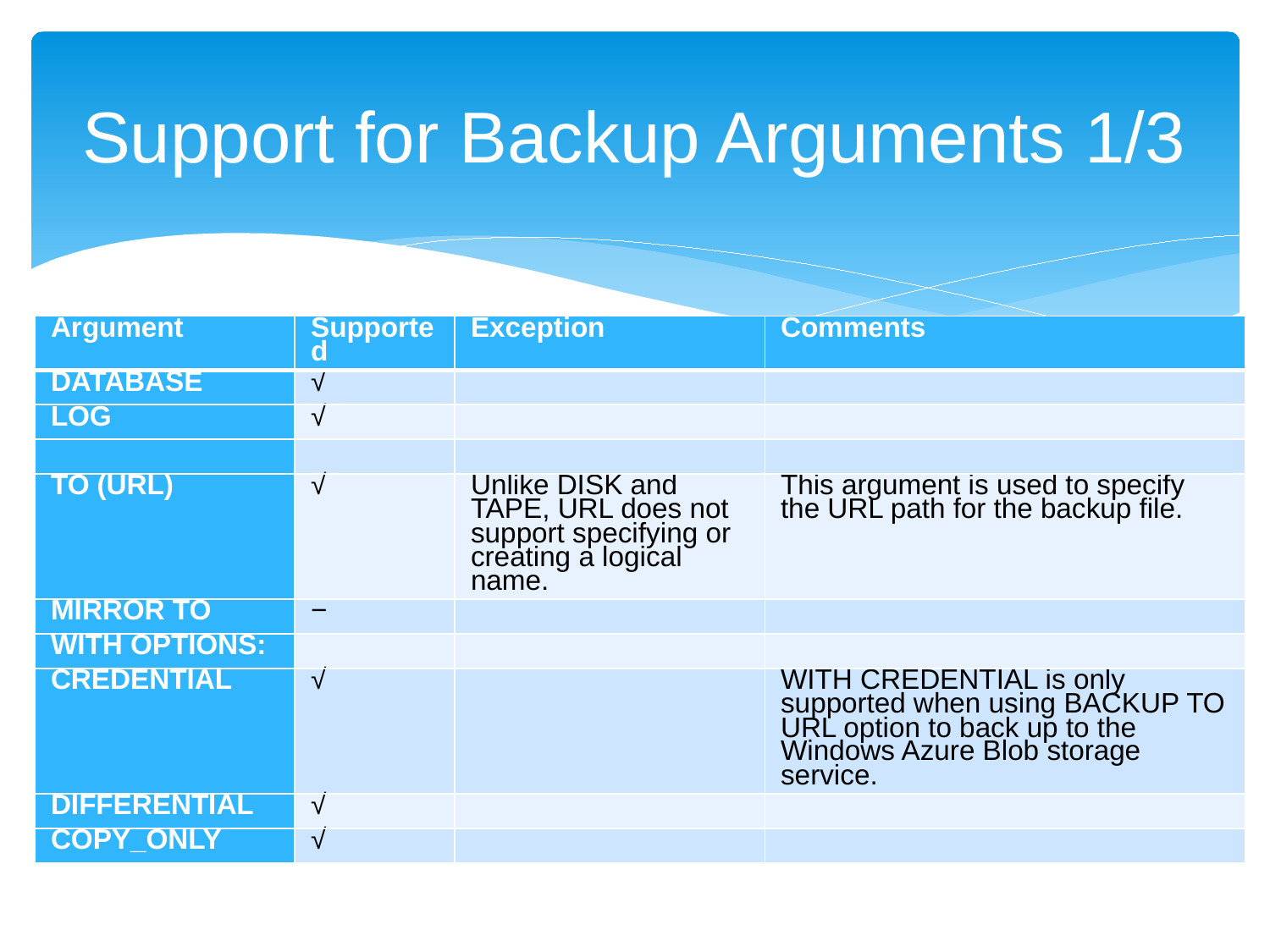

# Support for Backup Arguments 1/3
| Argument | Supported | Exception | Comments |
| --- | --- | --- | --- |
| DATABASE | √ |  |  |
| LOG | √ |  |  |
|  |  |  |  |
| TO (URL) | √ | Unlike DISK and TAPE, URL does not support specifying or creating a logical name. | This argument is used to specify the URL path for the backup file. |
| MIRROR TO | − |  |  |
| WITH OPTIONS: |  |  |  |
| CREDENTIAL | √ |  | WITH CREDENTIAL is only supported when using BACKUP TO URL option to back up to the Windows Azure Blob storage service. |
| DIFFERENTIAL | √ |  |  |
| COPY\_ONLY | √ |  |  |